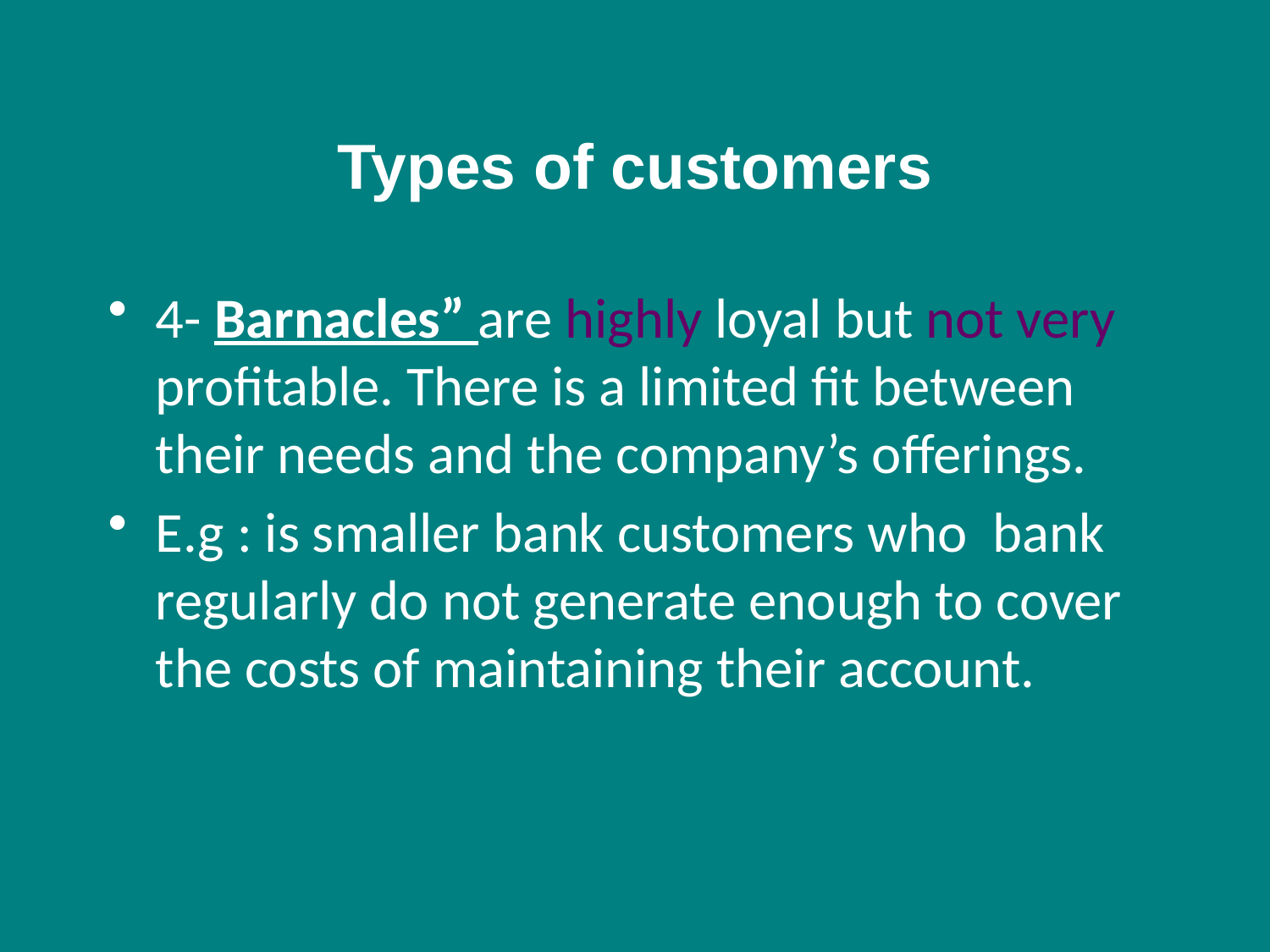

# Types of customers
4- Barnacles” are highly loyal but not very profitable. There is a limited fit between their needs and the company’s offerings.
E.g : is smaller bank customers who  bank regularly do not generate enough to cover the costs of maintaining their account.